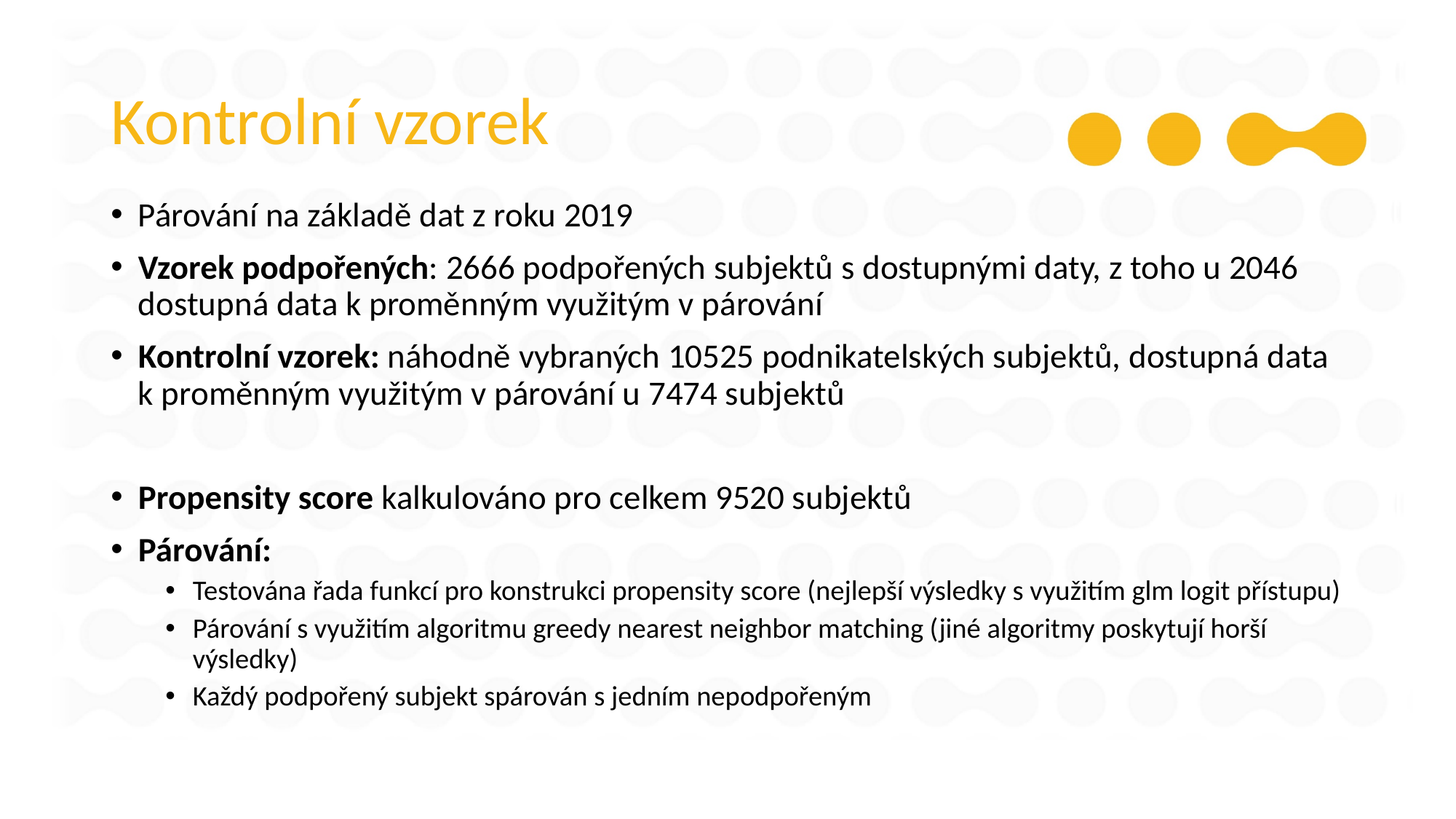

# Kontrolní vzorek
Párování na základě dat z roku 2019
Vzorek podpořených: 2666 podpořených subjektů s dostupnými daty, z toho u 2046 dostupná data k proměnným využitým v párování
Kontrolní vzorek: náhodně vybraných 10525 podnikatelských subjektů, dostupná data k proměnným využitým v párování u 7474 subjektů

Propensity score kalkulováno pro celkem 9520 subjektů
Párování:
Testována řada funkcí pro konstrukci propensity score (nejlepší výsledky s využitím glm logit přístupu)
Párování s využitím algoritmu greedy nearest neighbor matching (jiné algoritmy poskytují horší výsledky)
Každý podpořený subjekt spárován s jedním nepodpořeným